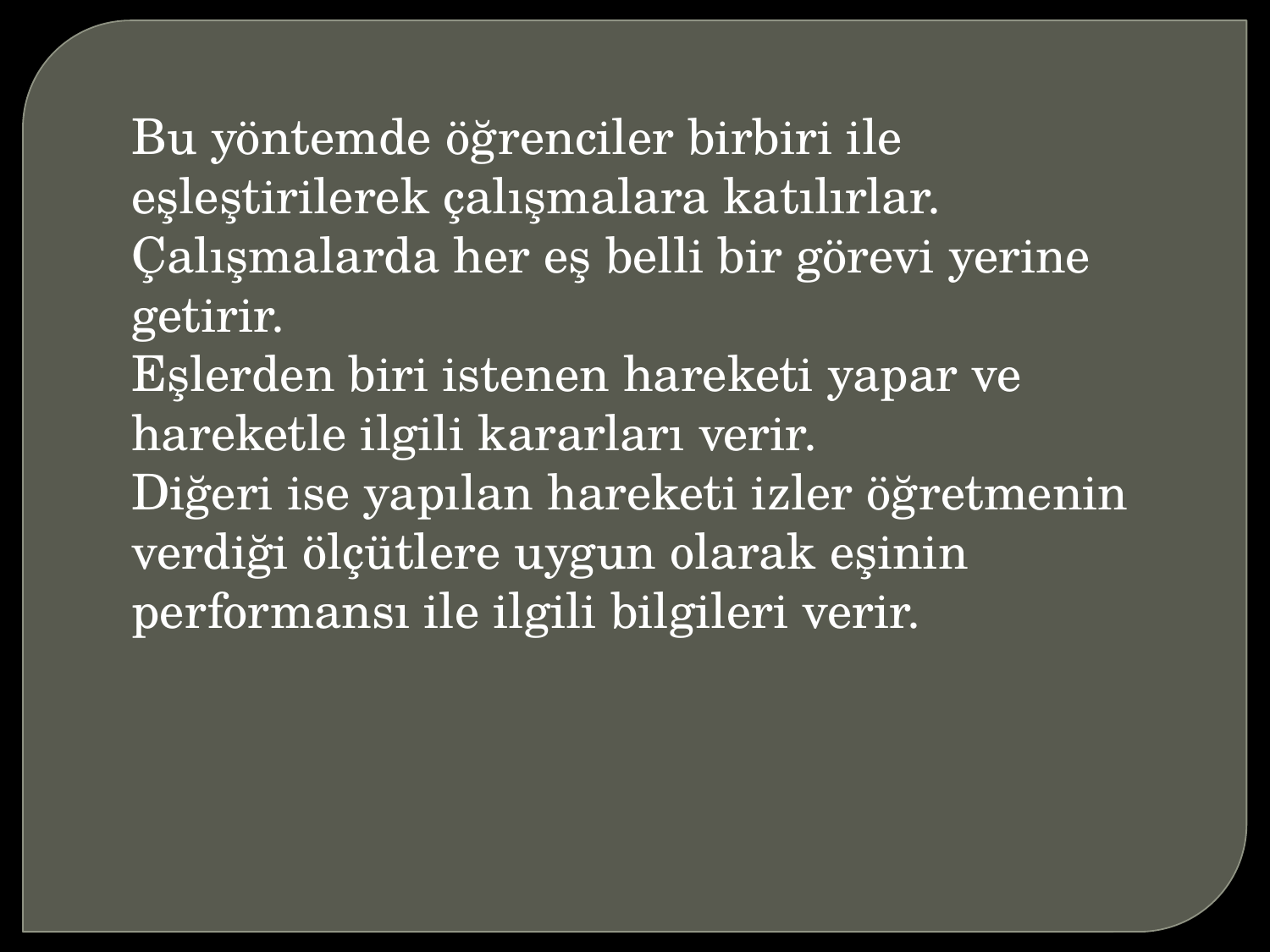

Bu yöntemde öğrenciler birbiri ile eşleştirilerek çalışmalara katılırlar. Çalışmalarda her eş belli bir görevi yerine getirir.
Eşlerden biri istenen hareketi yapar ve hareketle ilgili kararları verir.
Diğeri ise yapılan hareketi izler öğretmenin verdiği ölçütlere uygun olarak eşinin performansı ile ilgili bilgileri verir.